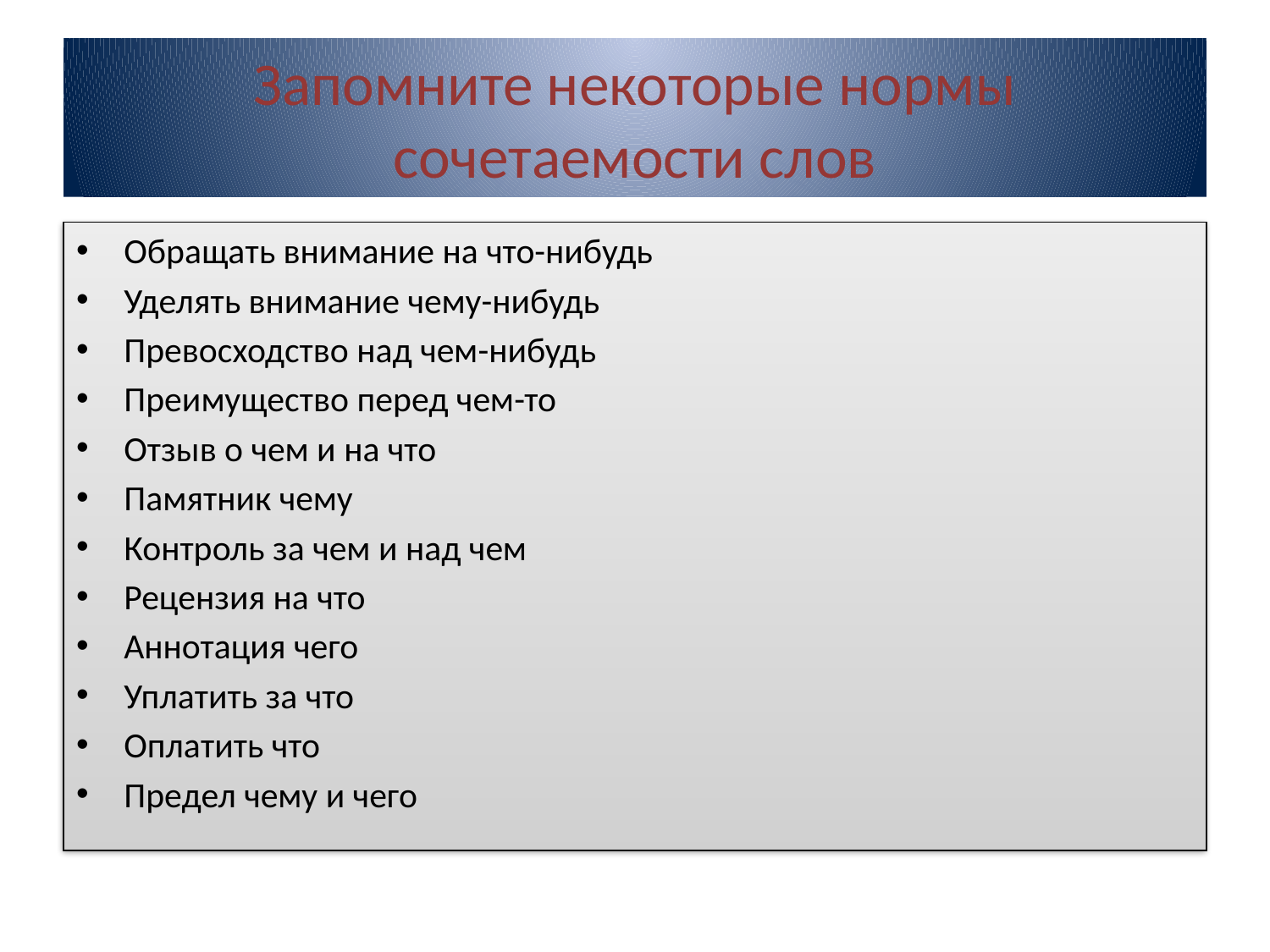

# Запомните некоторые нормы сочетаемости слов
Обращать внимание на что-нибудь
Уделять внимание чему-нибудь
Превосходство над чем-нибудь
Преимущество перед чем-то
Отзыв о чем и на что
Памятник чему
Контроль за чем и над чем
Рецензия на что
Аннотация чего
Уплатить за что
Оплатить что
Предел чему и чего